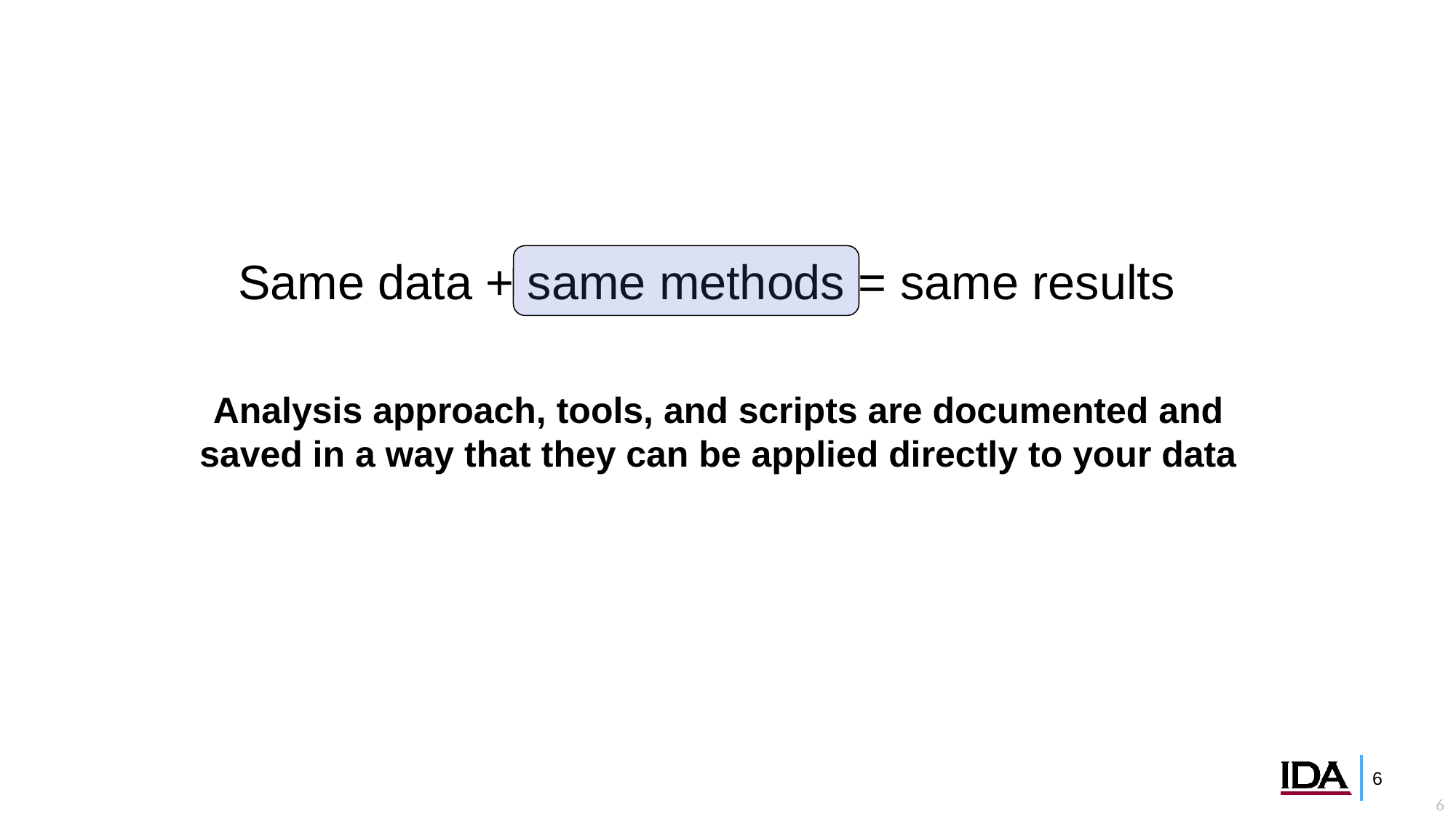

Same data + same methods = same results

# Analysis approach, tools, and scripts are documented and saved in a way that they can be applied directly to your data
6